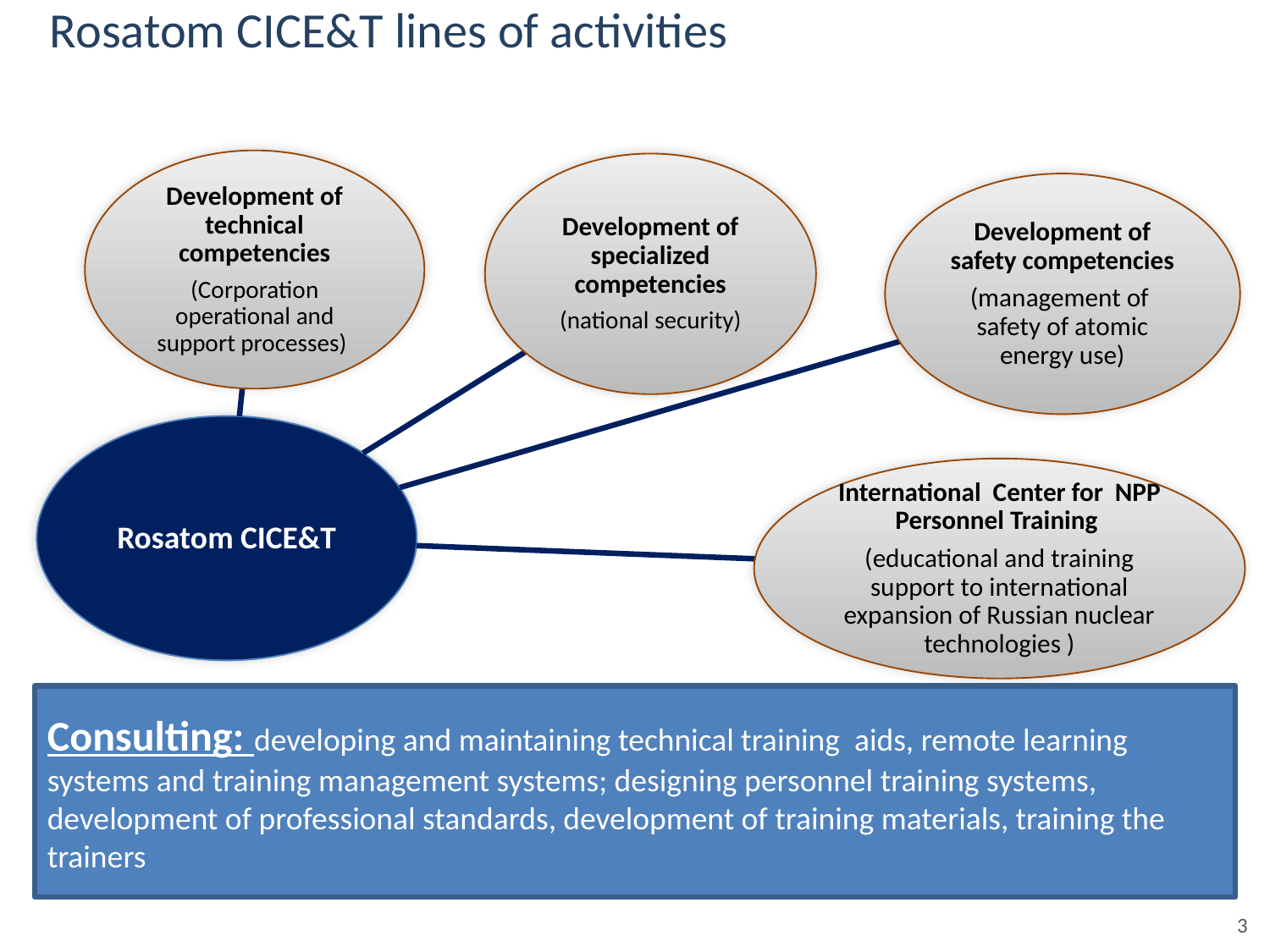

# Rosatom CICE&T lines of activities
Rosatom CICE&T

Development of technical competencies
(Corporation operational and support processes)

Development of safety competencies
(management of  safety of atomic energy use)

International  Center for  NPP Personnel Training
(educational and training support to international expansion of Russian nuclear technologies )

Development of specialized competencies
(national security)
Consulting: developing and maintaining technical training  aids, remote learning systems and training management systems; designing personnel training systems, development of professional standards, development of training materials, training the trainers
3
© ROSATOM-CICE&T